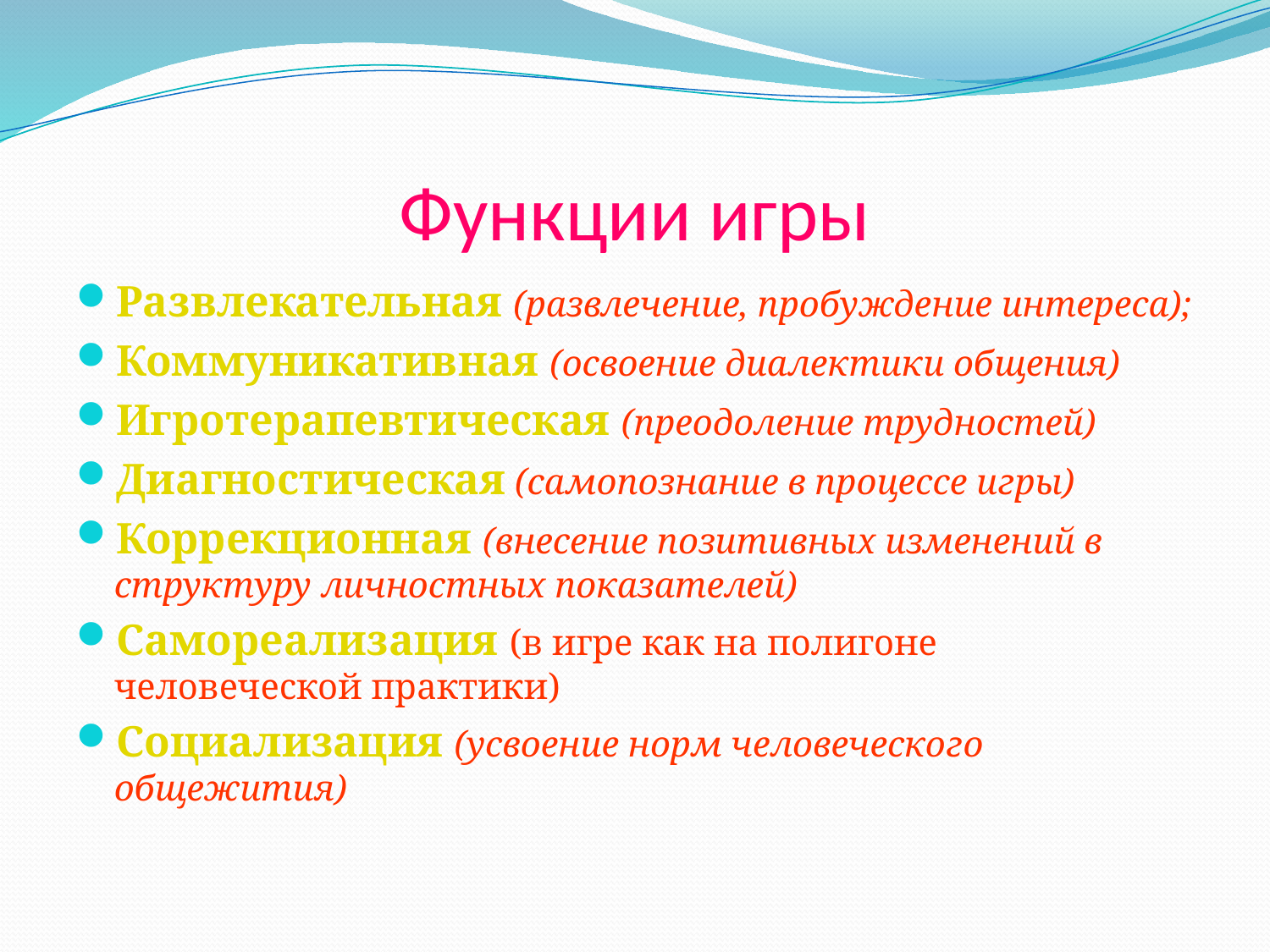

# Функции игры
Развлекательная (развлечение, пробуждение интереса);
Коммуникативная (освоение диалектики общения)
Игротерапевтическая (преодоление трудностей)
Диагностическая (самопознание в процессе игры)
Коррекционная (внесение позитивных изменений в структуру личностных показателей)
Самореализация (в игре как на полигоне человеческой практики)
Социализация (усвоение норм человеческого общежития)